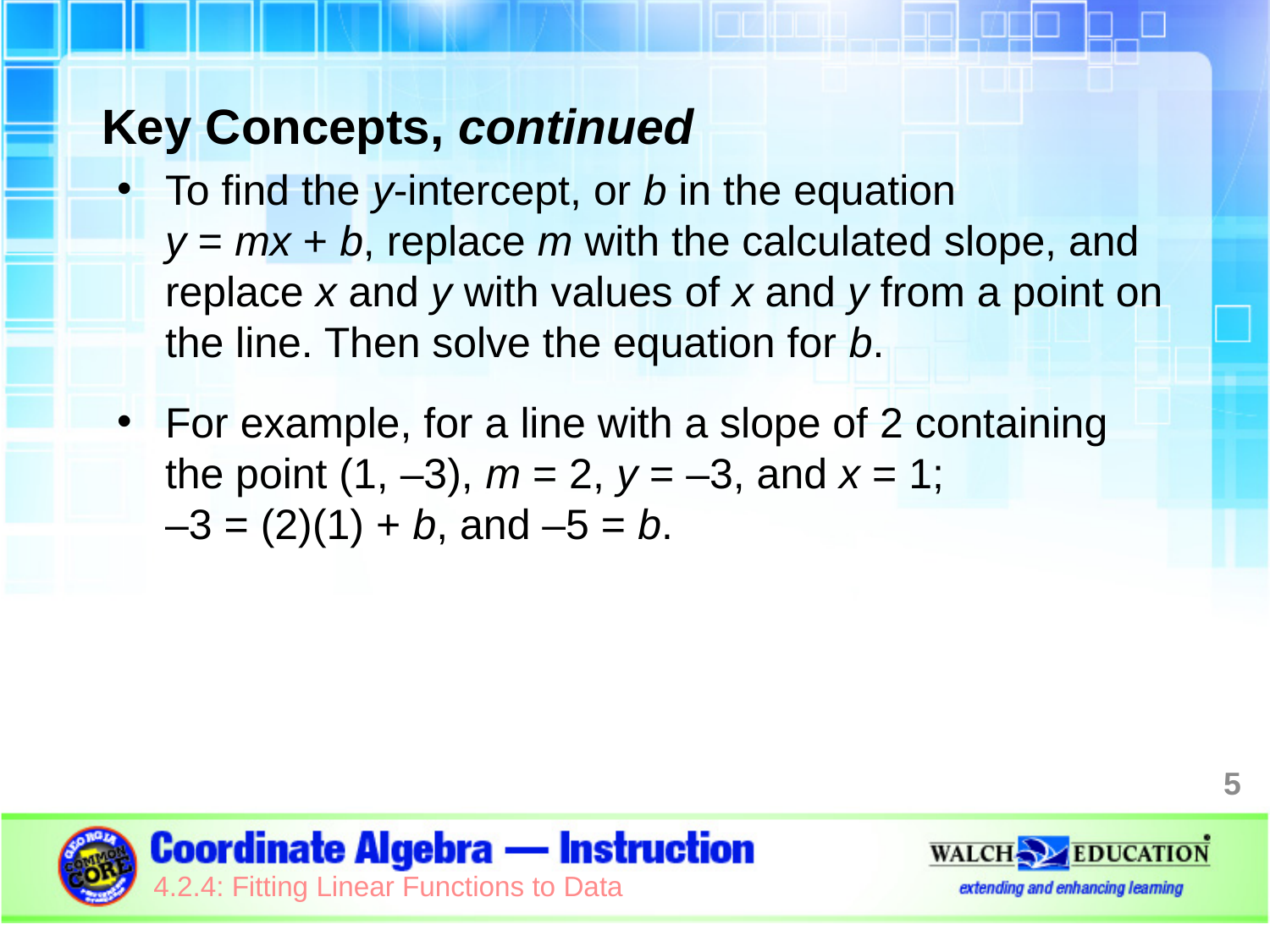

Key Concepts, continued
To find the y-intercept, or b in the equation
y = mx + b, replace m with the calculated slope, and replace x and y with values of x and y from a point on the line. Then solve the equation for b.
For example, for a line with a slope of 2 containing the point (1, –3), m = 2, y = –3, and x = 1;
–3 = (2)(1) + b, and –5 = b.
5
4.2.4: Fitting Linear Functions to Data